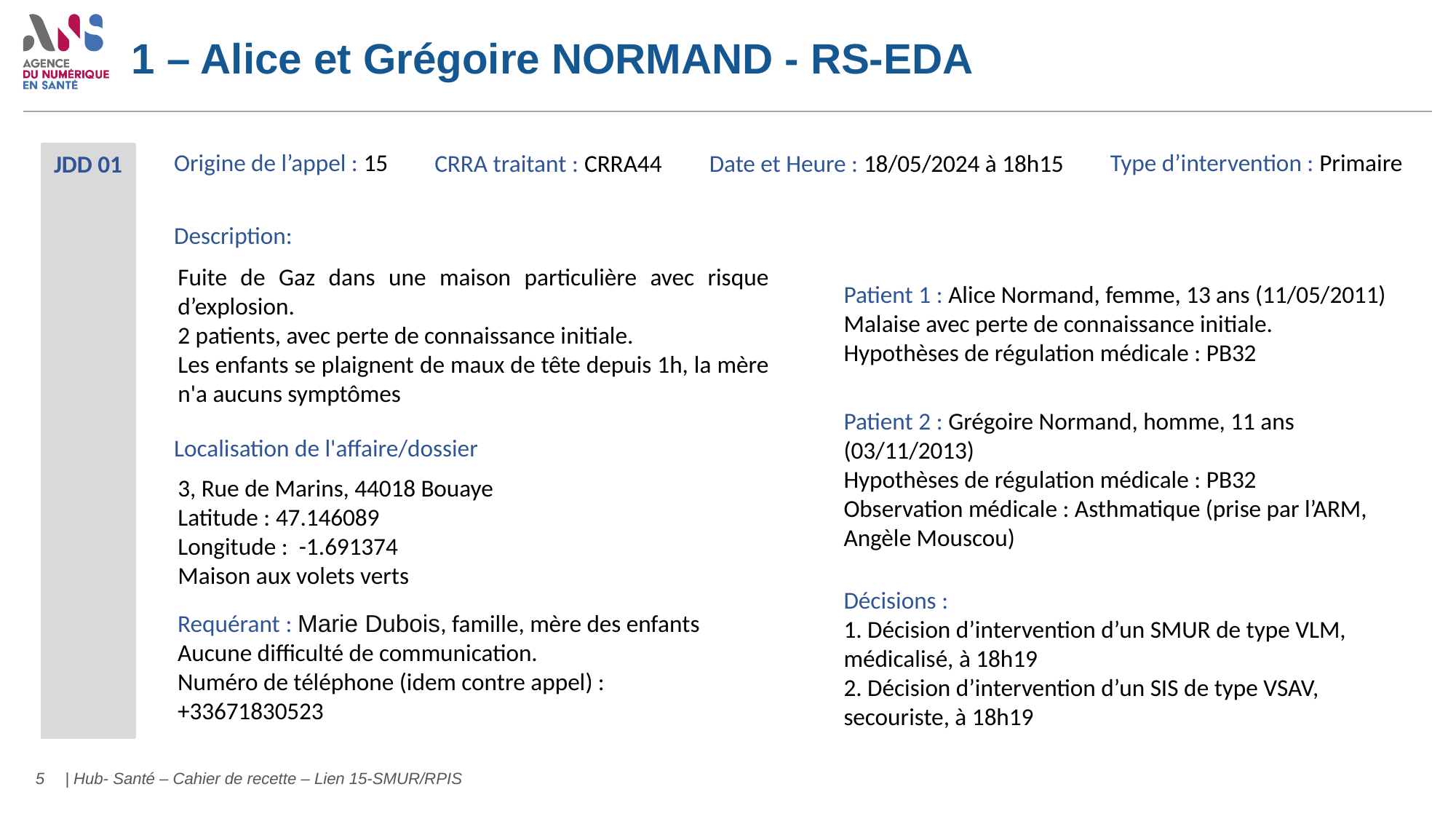

# 1 – Alice et Grégoire NORMAND - RS-EDA
Origine de l’appel : 15
Type d’intervention : Primaire
Date et Heure : 18/05/2024 à 18h15
CRRA traitant : CRRA44
JDD 01
Description:
Fuite de Gaz dans une maison particulière avec risque d’explosion.
2 patients, avec perte de connaissance initiale.
Les enfants se plaignent de maux de tête depuis 1h, la mère n'a aucuns symptômes
Patient 1 : Alice Normand, femme, 13 ans (11/05/2011)
Malaise avec perte de connaissance initiale.
Hypothèses de régulation médicale : PB32
Patient 2 : Grégoire Normand, homme, 11 ans (03/11/2013)
Hypothèses de régulation médicale : PB32
Observation médicale : Asthmatique (prise par l’ARM, Angèle Mouscou)
Localisation de l'affaire/dossier
3, Rue de Marins, 44018 Bouaye
Latitude : 47.146089
Longitude :  -1.691374
Maison aux volets verts
Décisions :
1. Décision d’intervention d’un SMUR de type VLM, médicalisé, à 18h19
2. Décision d’intervention d’un SIS de type VSAV, secouriste, à 18h19
Requérant : Marie Dubois, famille, mère des enfants
Aucune difficulté de communication.
Numéro de téléphone (idem contre appel) : +33671830523
5
| Hub- Santé – Cahier de recette – Lien 15-SMUR/RPIS